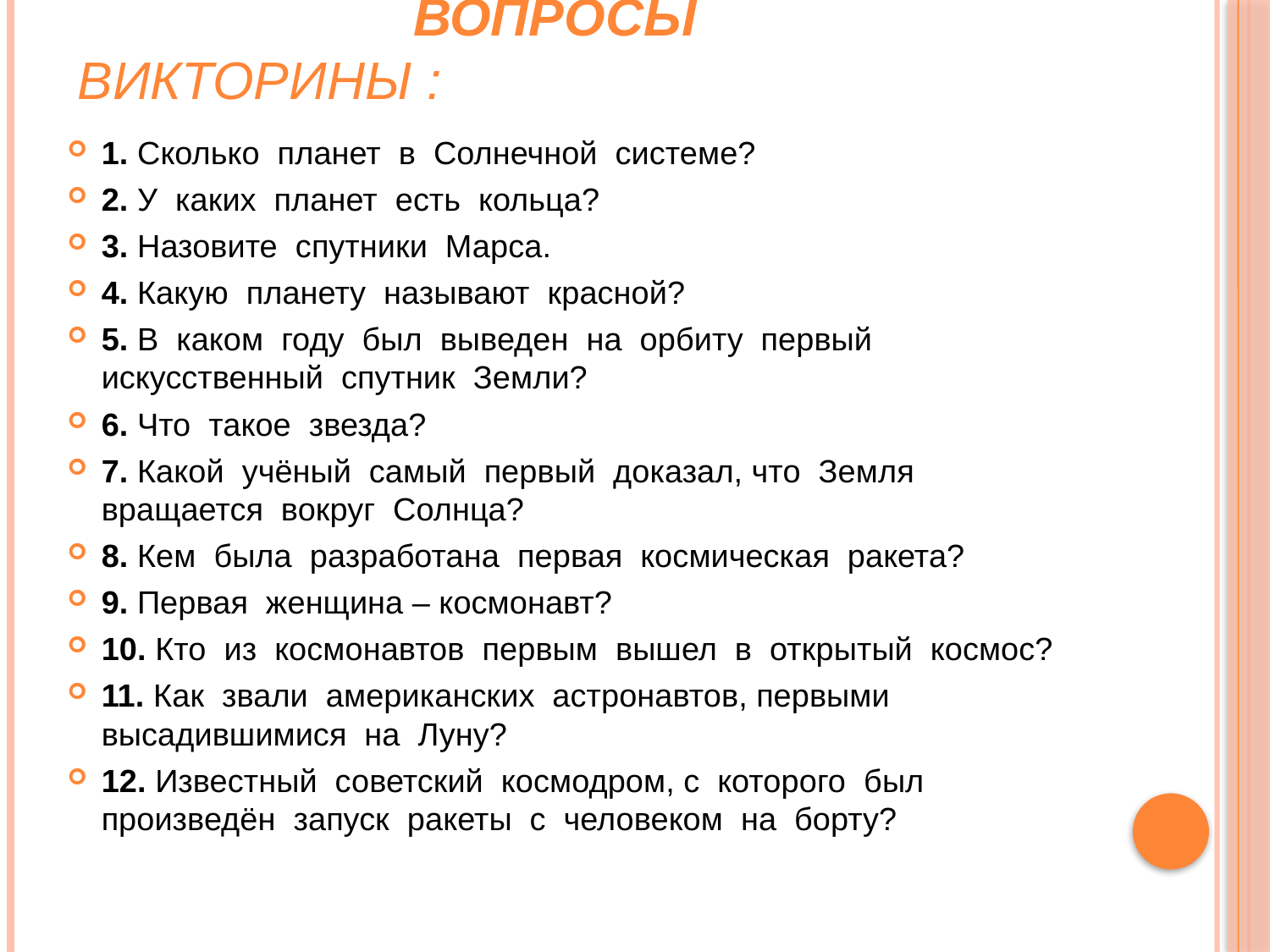

# Вопросы  викторины :
1. Сколько  планет  в  Солнечной  системе?
2. У  каких  планет  есть  кольца?
3. Назовите  спутники  Марса.
4. Какую  планету  называют  красной?
5. В  каком  году  был  выведен  на  орбиту  первый  искусственный  спутник  Земли?
6. Что  такое  звезда?
7. Какой  учёный  самый  первый  доказал, что  Земля  вращается  вокруг  Солнца?
8. Кем  была  разработана  первая  космическая  ракета?
9. Первая  женщина – космонавт?
10. Кто  из  космонавтов  первым  вышел  в  открытый  космос?
11. Как  звали  американских  астронавтов, первыми  высадившимися  на  Луну?
12. Известный  советский  космодром, с  которого  был  произведён  запуск  ракеты  с  человеком  на  борту?